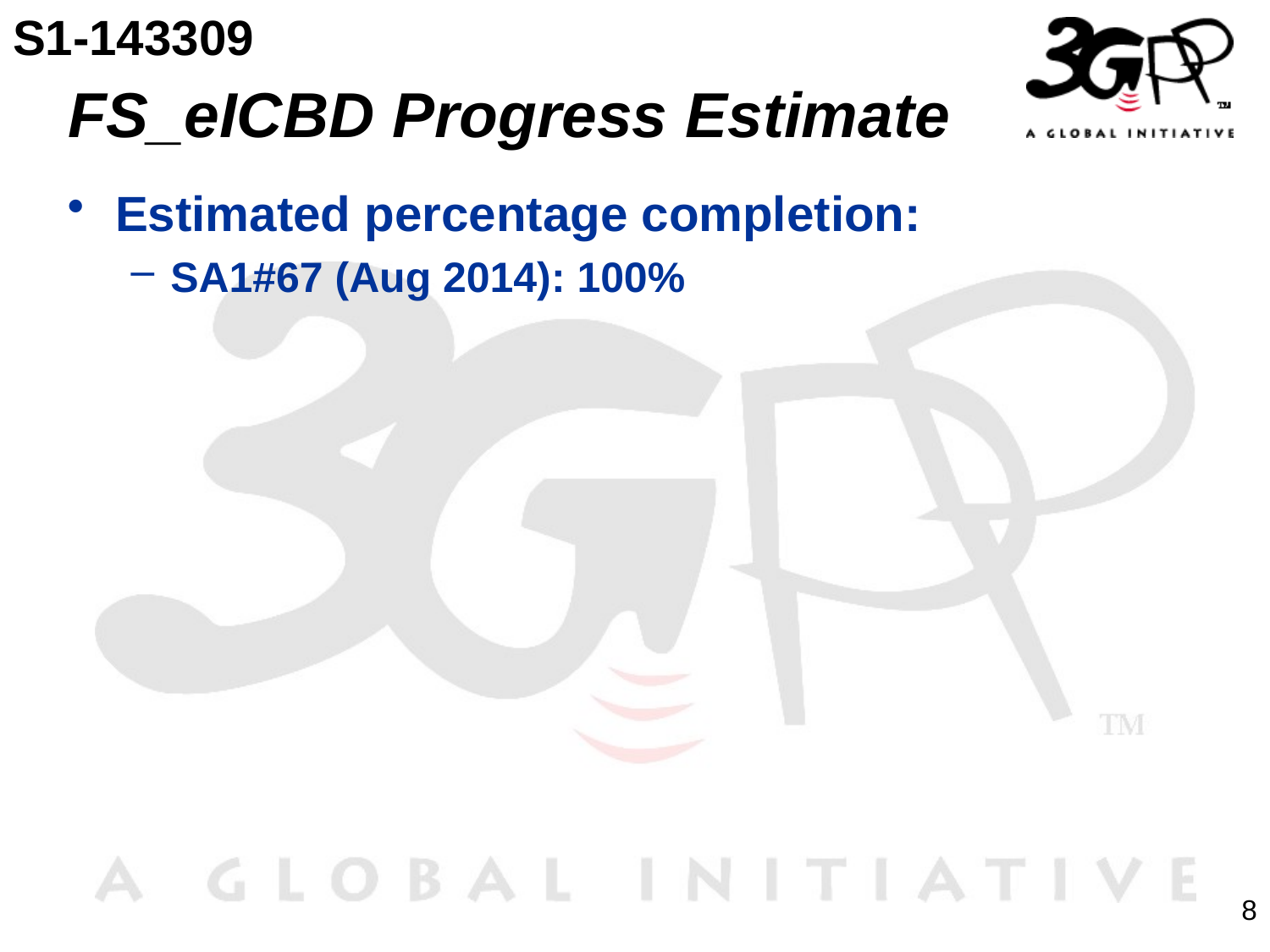

S1-143309
# FS_eICBD Progress Estimate
Estimated percentage completion:
SA1#67 (Aug 2014): 100%
8